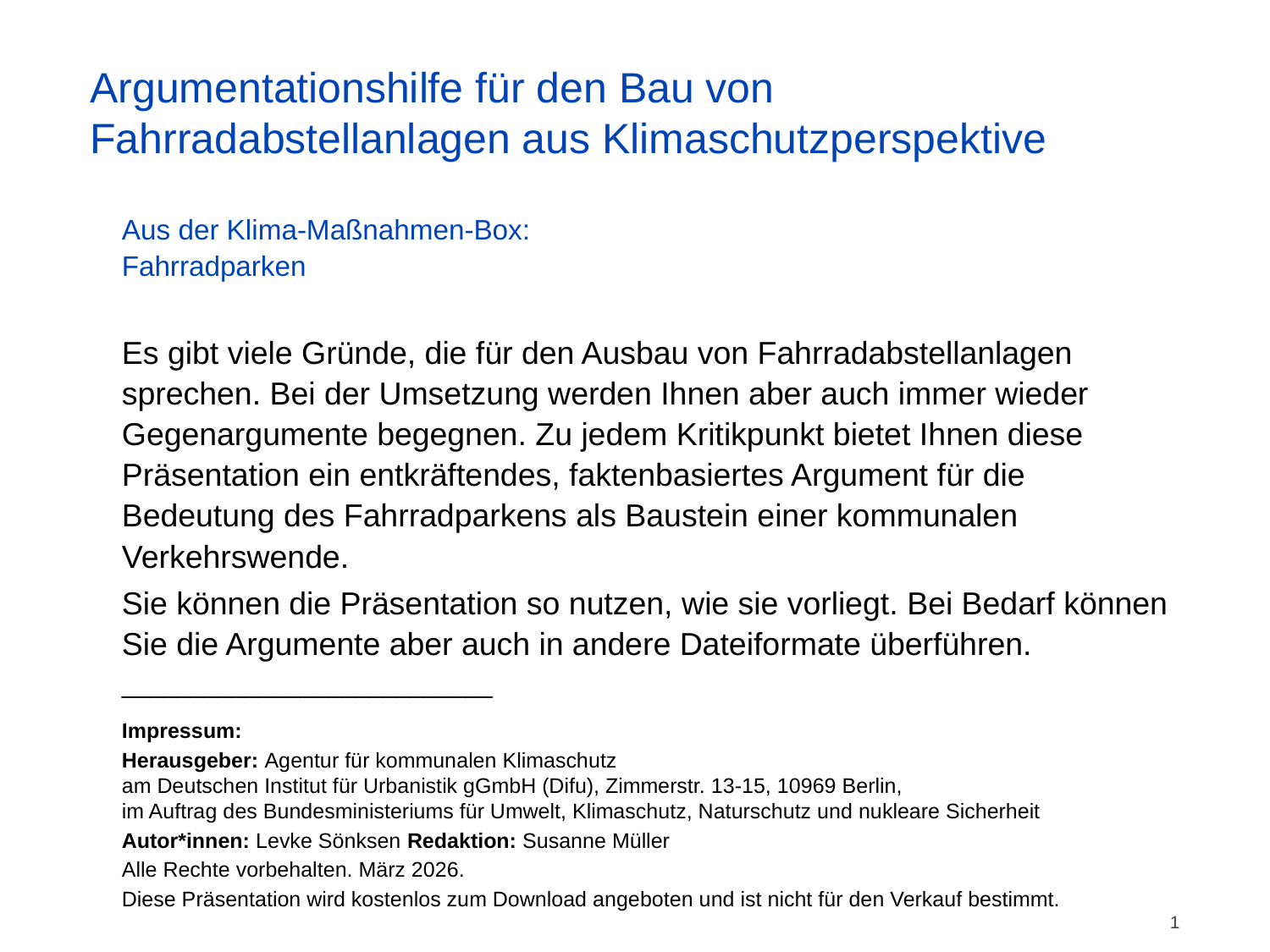

Argumentationshilfe für den Bau von Fahrradabstellanlagen aus Klimaschutzperspektive
# Aus der Klima-Maßnahmen-Box: Fahrradparken

Es gibt viele Gründe, die für den Ausbau von Fahrradabstellanlagen sprechen. Bei der Umsetzung werden Ihnen aber auch immer wieder Gegenargumente begegnen. Zu jedem Kritikpunkt bietet Ihnen diese Präsentation ein entkräftendes, faktenbasiertes Argument für die Bedeutung des Fahrradparkens als Baustein einer kommunalen Verkehrswende.
Sie können die Präsentation so nutzen, wie sie vorliegt. Bei Bedarf können Sie die Argumente aber auch in andere Dateiformate überführen.
___________________________
Impressum:
Herausgeber: Agentur für kommunalen Klimaschutz
am Deutschen Institut für Urbanistik gGmbH (Difu), Zimmerstr. 13-15, 10969 Berlin,
im Auftrag des Bundesministeriums für Umwelt, Klimaschutz, Naturschutz und nukleare Sicherheit
Autor*innen: Levke Sönksen Redaktion: Susanne Müller
Alle Rechte vorbehalten. März 2026.
Diese Präsentation wird kostenlos zum Download angeboten und ist nicht für den Verkauf bestimmt.